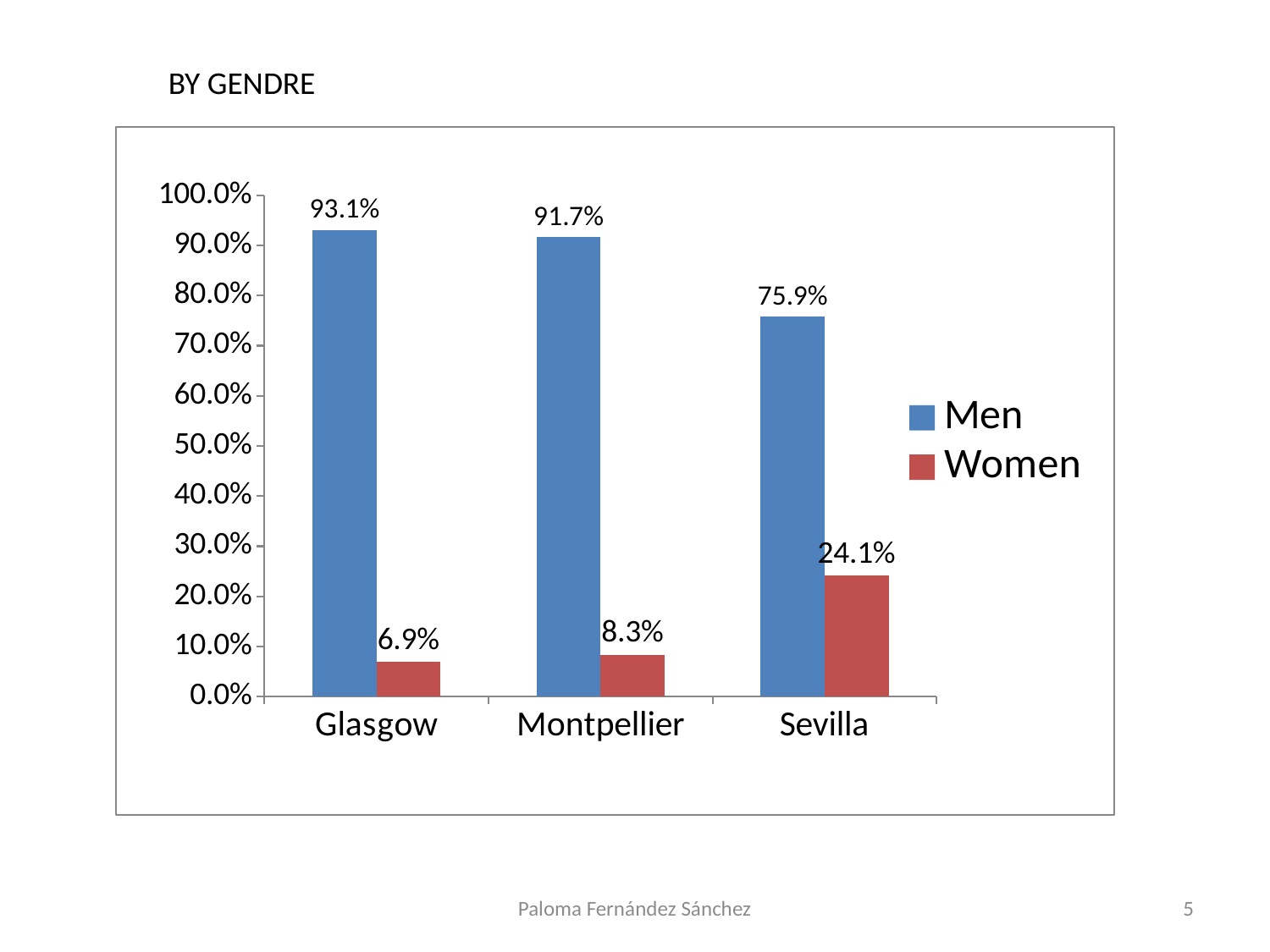

BY GENDRE

### Chart

| Category | Men | Women |
|---|---|---|
| Glasgow | 0.9310344827586207 | 0.06896551724137931 |
| Montpellier | 0.9166666666666665 | 0.08333333333333334 |
| Sevilla | 0.7586206896551727 | 0.24137931034482762 |
Paloma Fernández Sánchez
5